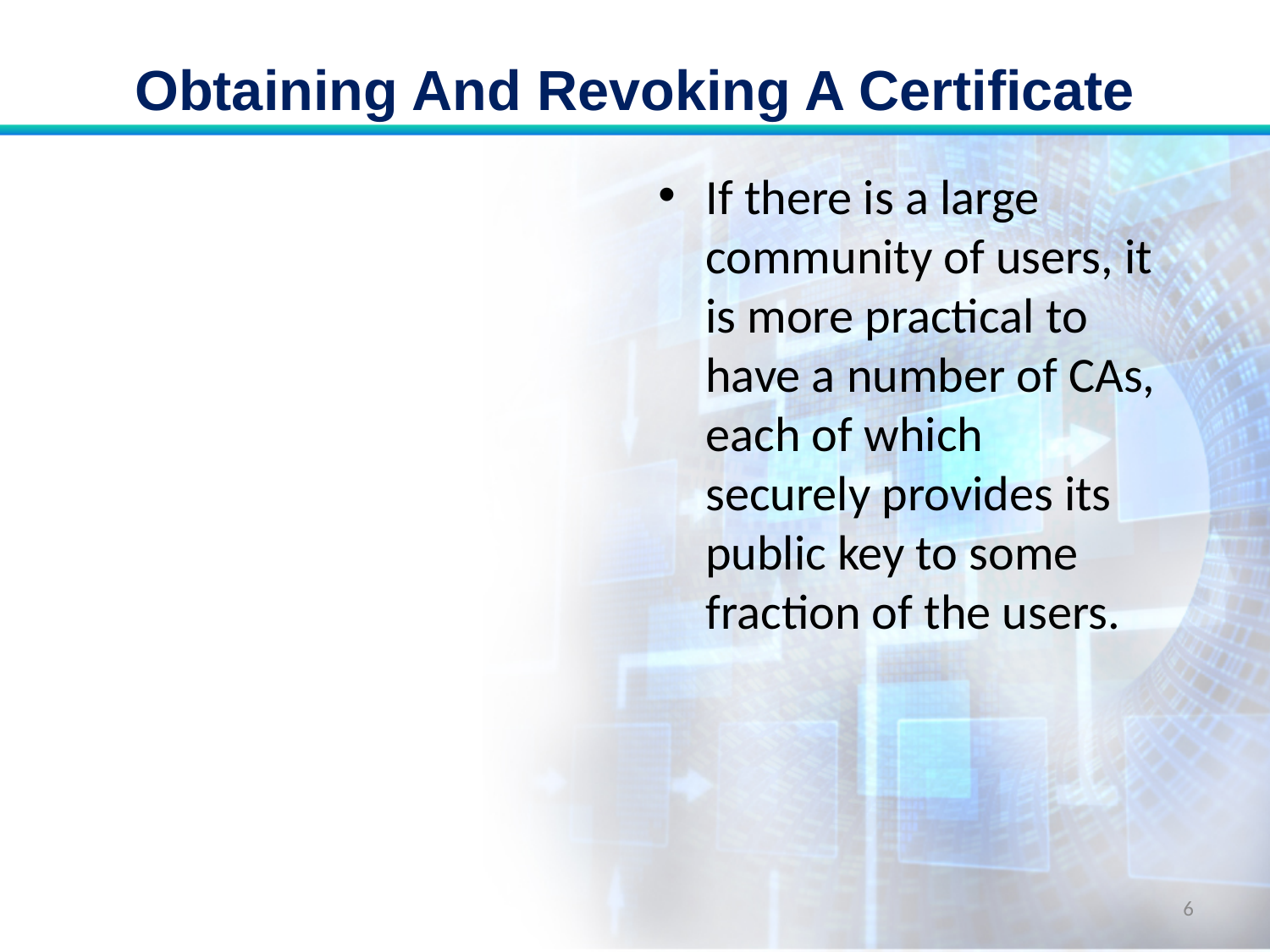

# Obtaining And Revoking A Certificate
If there is a large community of users, it is more practical to have a number of CAs, each of which securely provides its public key to some fraction of the users.
6